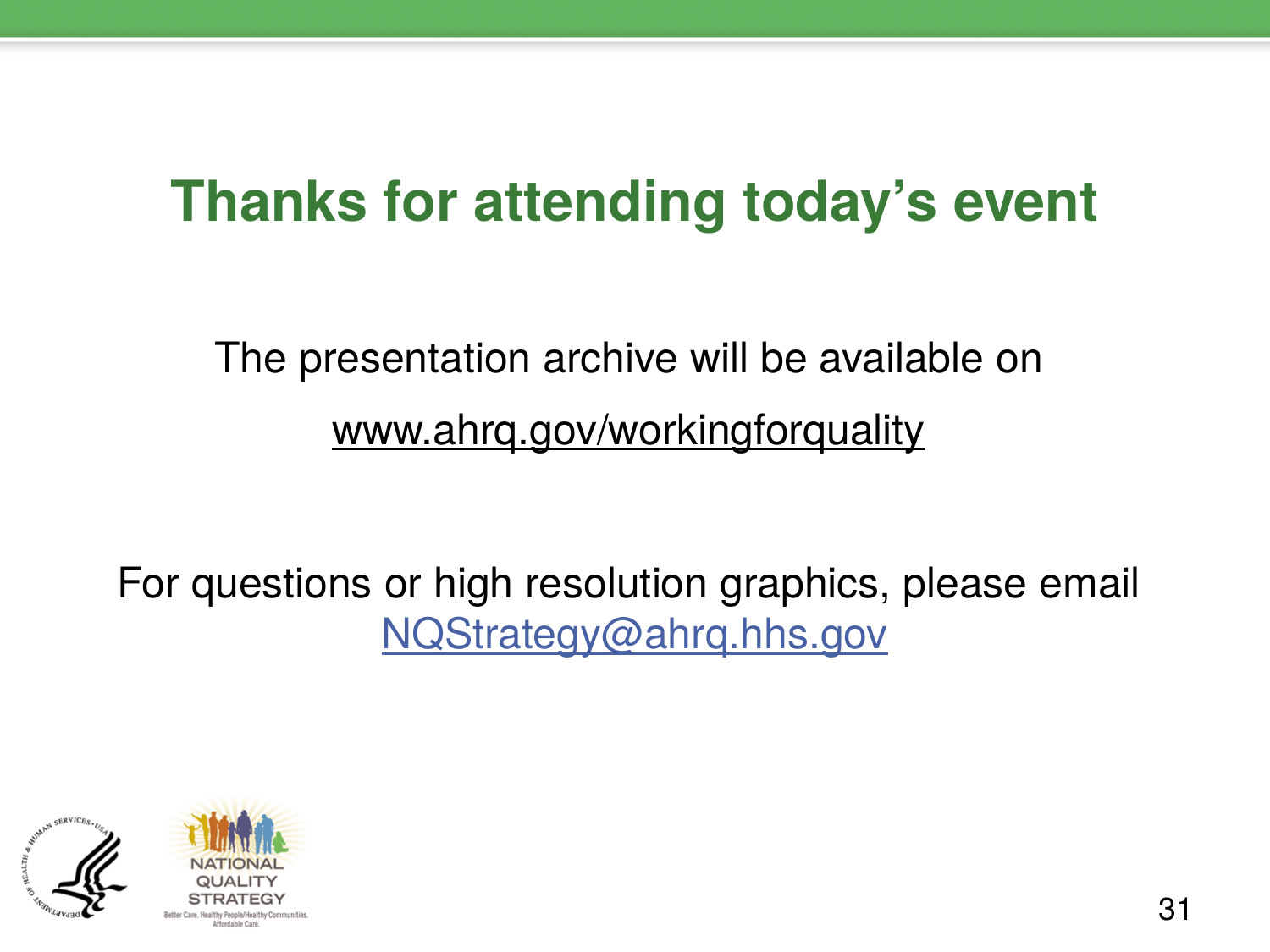

Thanks for attending today’s event

The presentation archive will be available on
www.ahrq.gov/workingforquality

For questions or high resolution graphics, please email NQStrategy@ahrq.hhs.gov

31